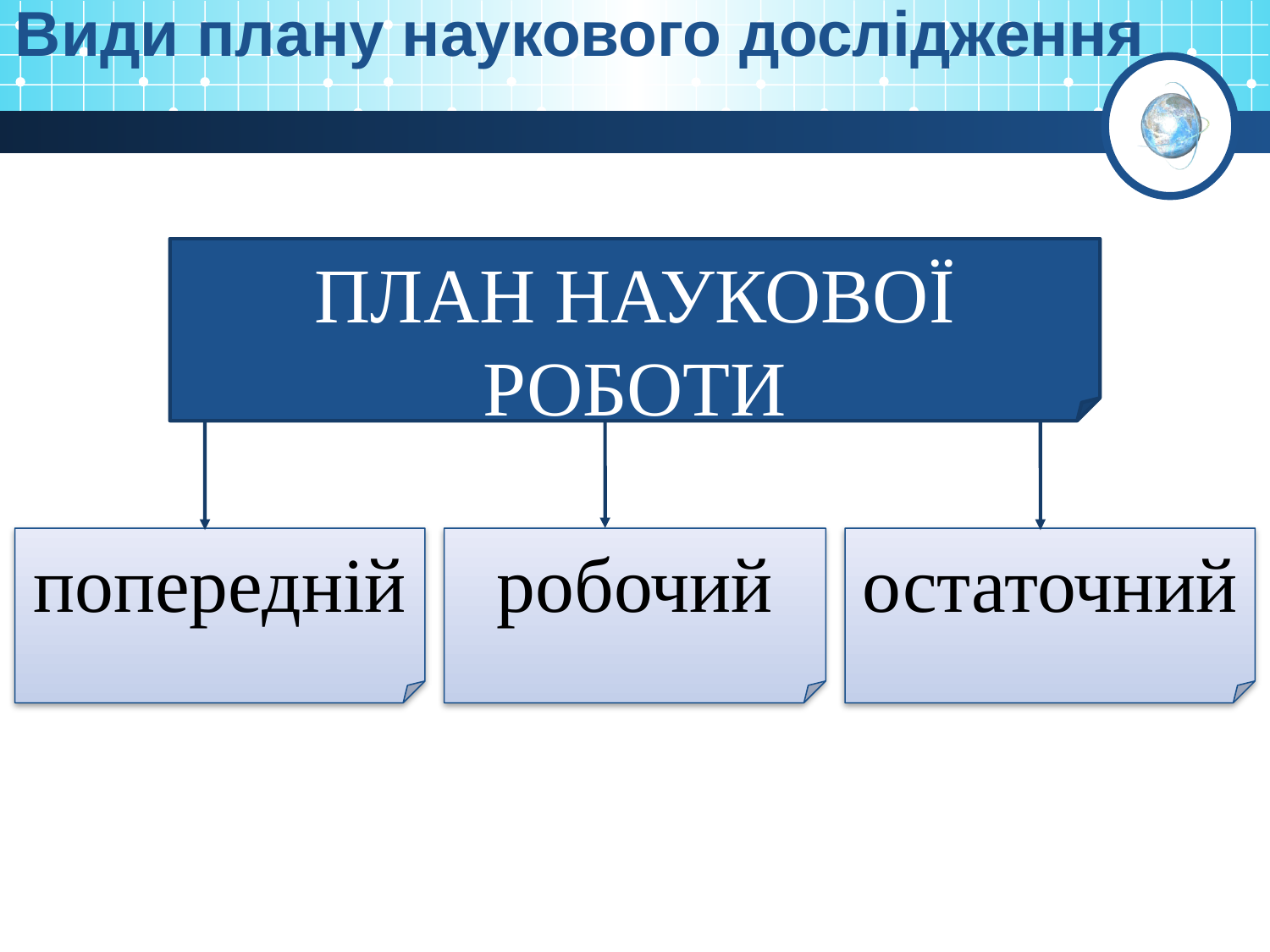

Види плану наукового дослідження
ПЛАН НАУКОВОЇ РОБОТИ
попередній
робочий
остаточний